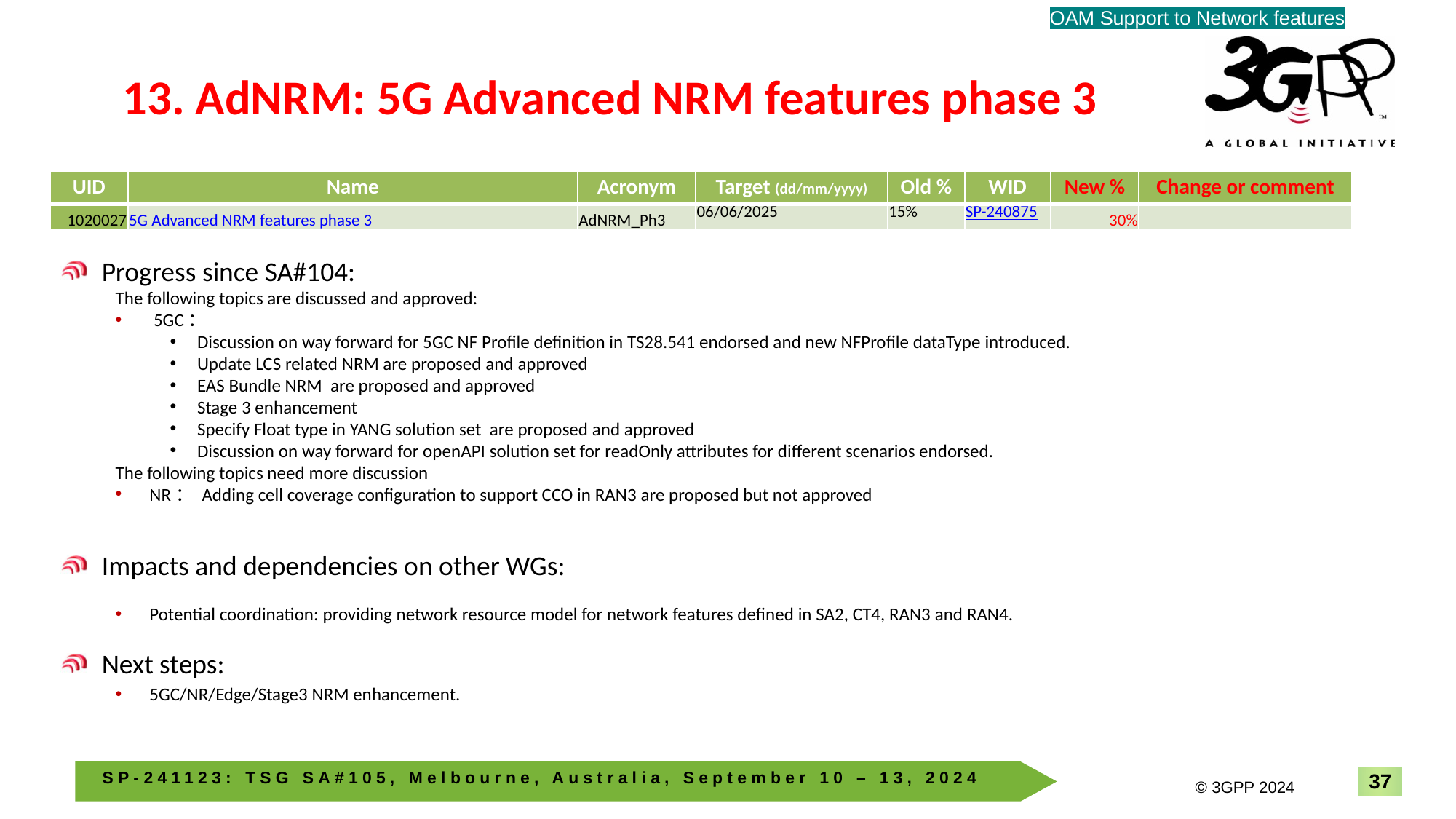

OAM Support to Network features
# 13. AdNRM: 5G Advanced NRM features phase 3
| UID | Name | Acronym | Target (dd/mm/yyyy) | Old % | WID | New % | Change or comment |
| --- | --- | --- | --- | --- | --- | --- | --- |
| 1020027 | 5G Advanced NRM features phase 3 | AdNRM\_Ph3 | 06/06/2025 | 15% | SP-240875 | 30% |  |
Progress since SA#104:
The following topics are discussed and approved:
 5GC：
Discussion on way forward for 5GC NF Profile definition in TS28.541 endorsed and new NFProfile dataType introduced.
Update LCS related NRM are proposed and approved
EAS Bundle NRM  are proposed and approved
Stage 3 enhancement
Specify Float type in YANG solution set  are proposed and approved
Discussion on way forward for openAPI solution set for readOnly attributes for different scenarios endorsed.
The following topics need more discussion
NR： Adding cell coverage configuration to support CCO in RAN3 are proposed but not approved

Impacts and dependencies on other WGs:

Potential coordination: providing network resource model for network features defined in SA2, CT4, RAN3 and RAN4.

Next steps:
5GC/NR/Edge/Stage3 NRM enhancement.